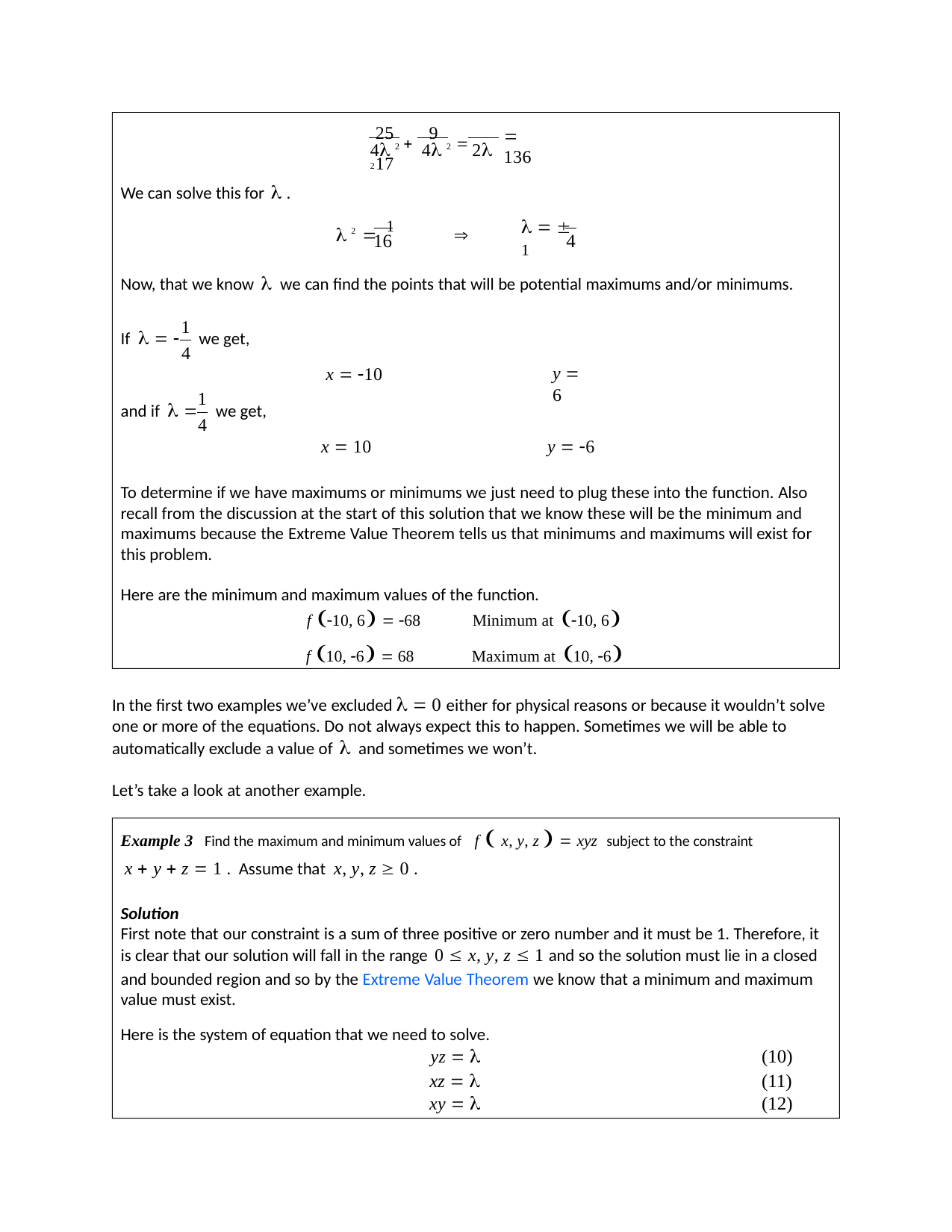

25 +  9	= 17

= 136
4λ 2	4λ 2	2λ 2

We can solve this for λ .
λ 2  = 1	⇒
λ = ± 1
16	4

Now, that we know λ we can find the points that will be potential maximums and/or minimums.
1
If  λ = −	we get,
4

x = −10
y = 6
1
and if  λ =	we get,
4

x = 10	y = −6

To determine if we have maximums or minimums we just need to plug these into the function. Also  recall from the discussion at the start of this solution that we know these will be the minimum and  maximums because the Extreme Value Theorem tells us that minimums and maximums will exist for  this problem.

Here are the minimum and maximum values of the function.
f (−10, 6) = −68	Minimum at  (−10, 6)
f (10, −6) = 68	Maximum at  (10, −6)
In the first two examples we’ve excluded λ = 0 either for physical reasons or because it wouldn’t solve  one or more of the equations. Do not always expect this to happen. Sometimes we will be able to  automatically exclude a value of λ and sometimes we won’t.
Let’s take a look at another example.

Example 3 Find the maximum and minimum values of f ( x, y, z ) = xyz subject to the constraint
x + y + z = 1 .  Assume that  x, y, z ≥ 0 .

Solution
First note that our constraint is a sum of three positive or zero number and it must be 1. Therefore, it  is clear that our solution will fall in the range 0 ≤ x, y, z ≤ 1 and so the solution must lie in a closed
and bounded region and so by the Extreme Value Theorem we know that a minimum and maximum  value must exist.

Here is the system of equation that we need to solve.
yz = λ
xz = λ
xy = λ
(10)
(11)
(12)